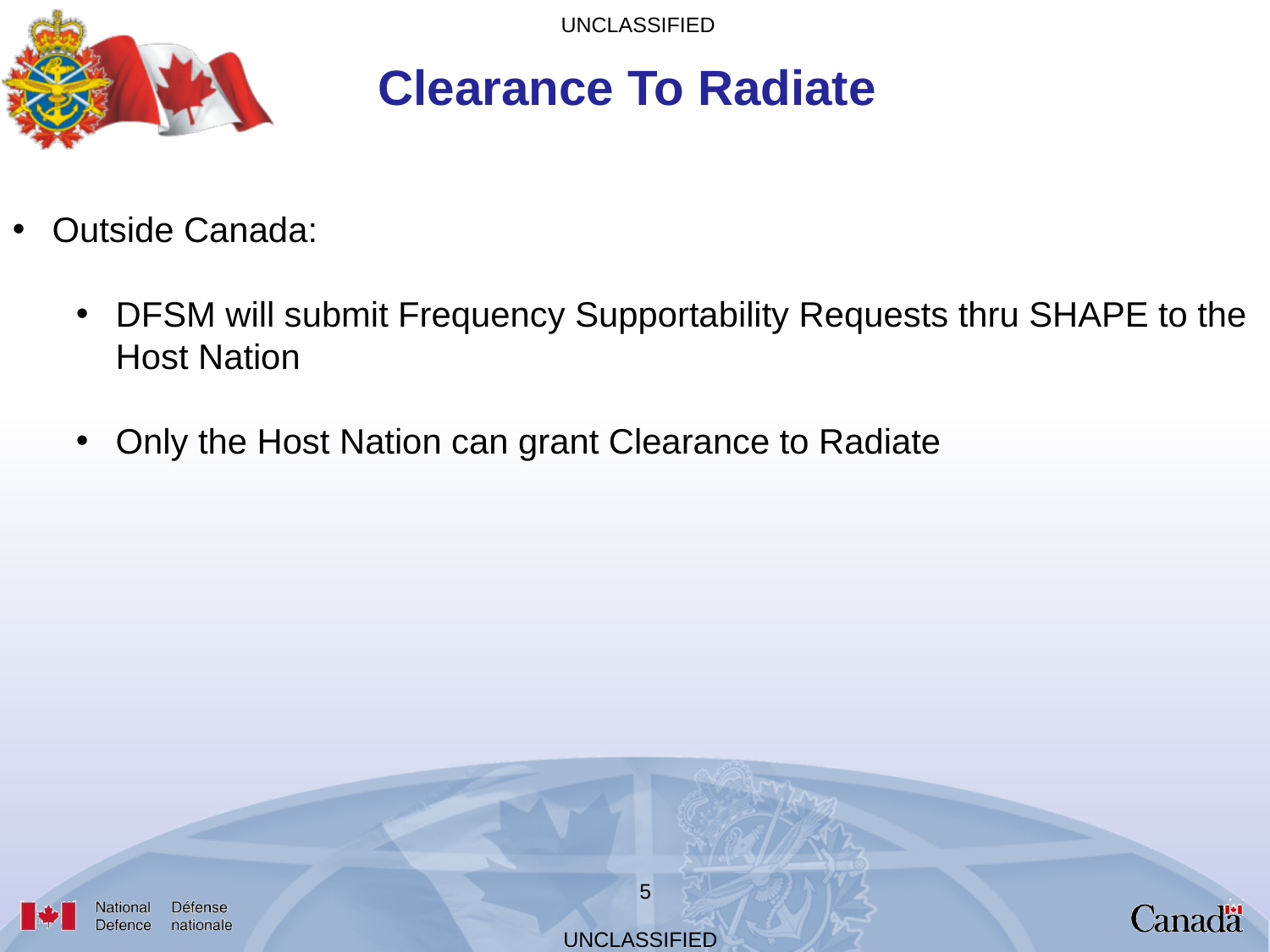

Clearance To Radiate
Outside Canada:

DFSM will submit Frequency Supportability Requests thru SHAPE to the Host Nation

Only the Host Nation can grant Clearance to Radiate